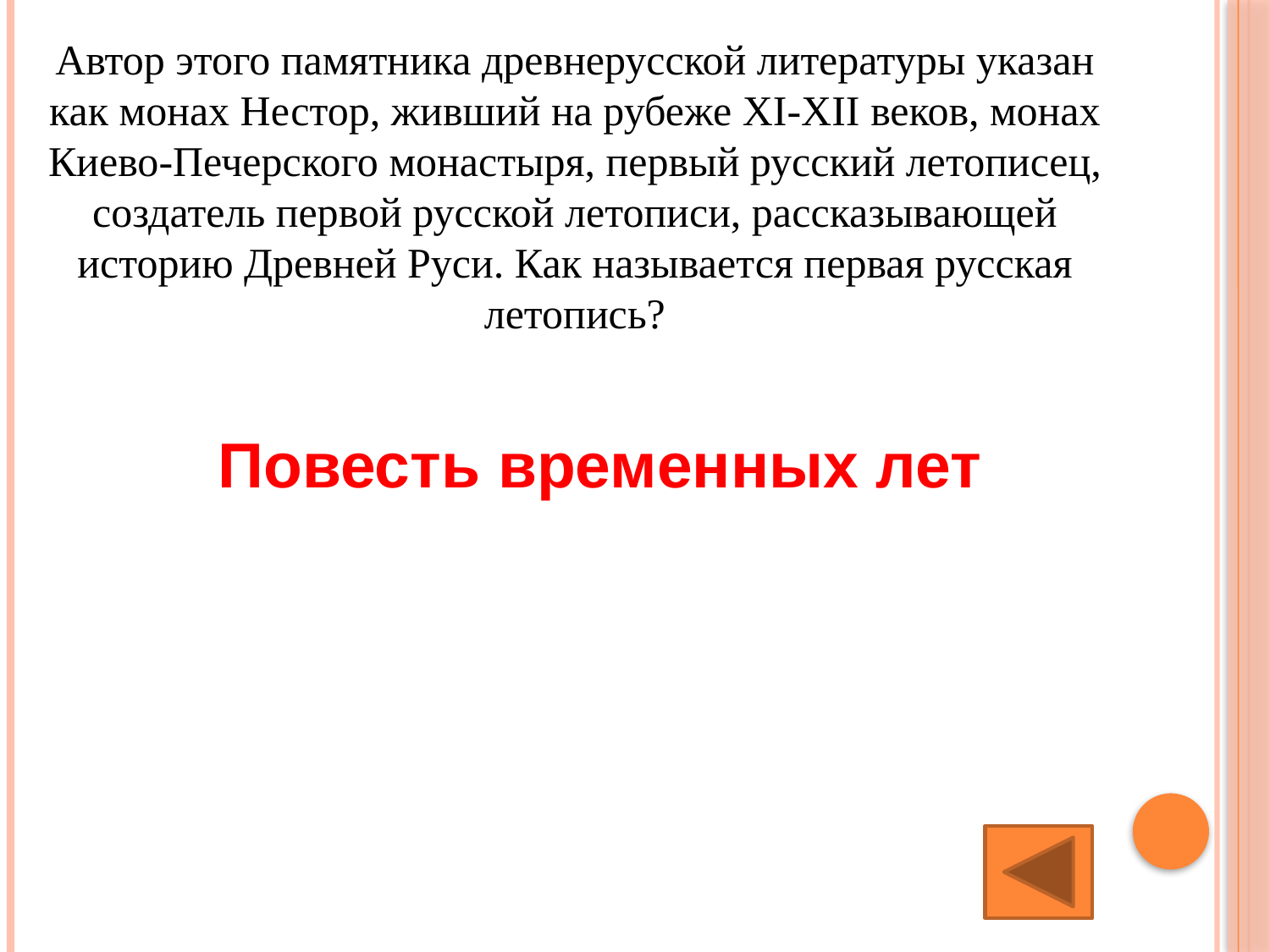

Автор этого памятника древнерусской литературы указан как монах Нестор, живший на рубеже XI-XII веков, монах Киево-Печерского монастыря, первый русский летописец, создатель первой русской летописи, рассказывающей историю Древней Руси. Как называется первая русская летопись?

Повесть временных лет